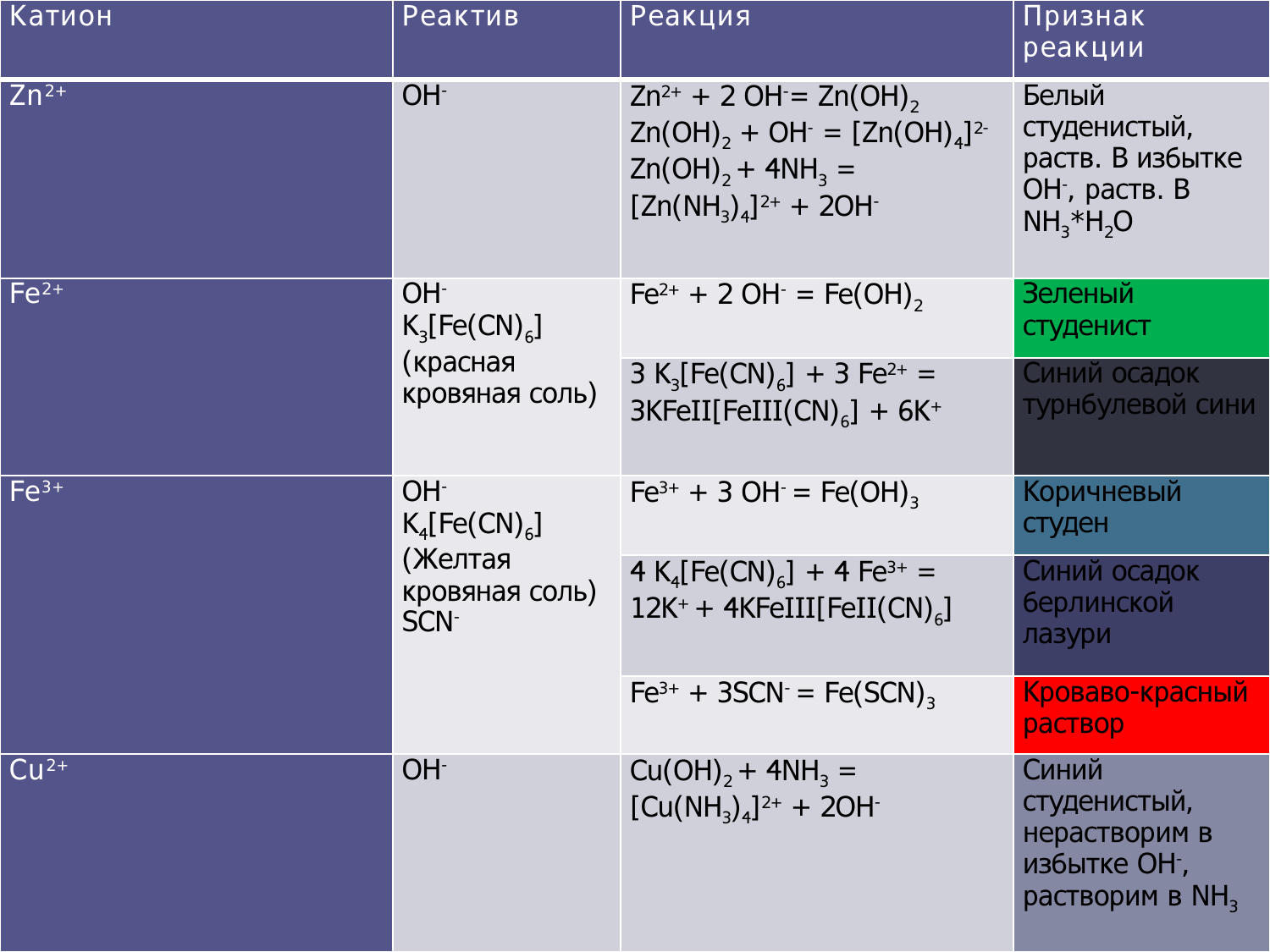

| Катион | Реактив | Реакция | Признак реакции |
| --- | --- | --- | --- |
| Zn2+ | OH- | Zn2+ + 2 OH-= Zn(OH)2 Zn(OH)2 + OH- = [Zn(OH)4]2- Zn(OH)2 + 4NH3 = [Zn(NH3)4]2+ + 2OH- | Белый студенистый, раств. В избытке OH-, раств. В NH3\*H2O |
| Fe2+ | OH- K3[Fe(CN)6] (красная кровяная соль) | Fe2+ + 2 OH- = Fe(OH)2 | Зеленый студенист |
|  |  | 3 K3[Fe(CN)6] + 3 Fe2+ = 3KFeII[FeIII(CN)6] + 6K+ | Синий осадок турнбулевой сини |
| Fe3+ | OH- K4[Fe(CN)6] (Желтая кровяная соль) SCN- | Fe3+ + 3 OH- = Fe(OH)3 | Коричневый студен |
|  |  | 4 K4[Fe(CN)6] + 4 Fe3+ = 12K+ + 4KFeIII[FeII(CN)6] | Синий осадок берлинской лазури |
|  |  | Fe3+ + 3SCN- = Fe(SCN)3 | Кроваво-красный раствор |
| Сu2+ | OH- | Cu(OH)2 + 4NH3 = [Cu(NH3)4]2+ + 2OH- | Синий студенистый, нерастворим в избытке OH-, растворим в NH3 |